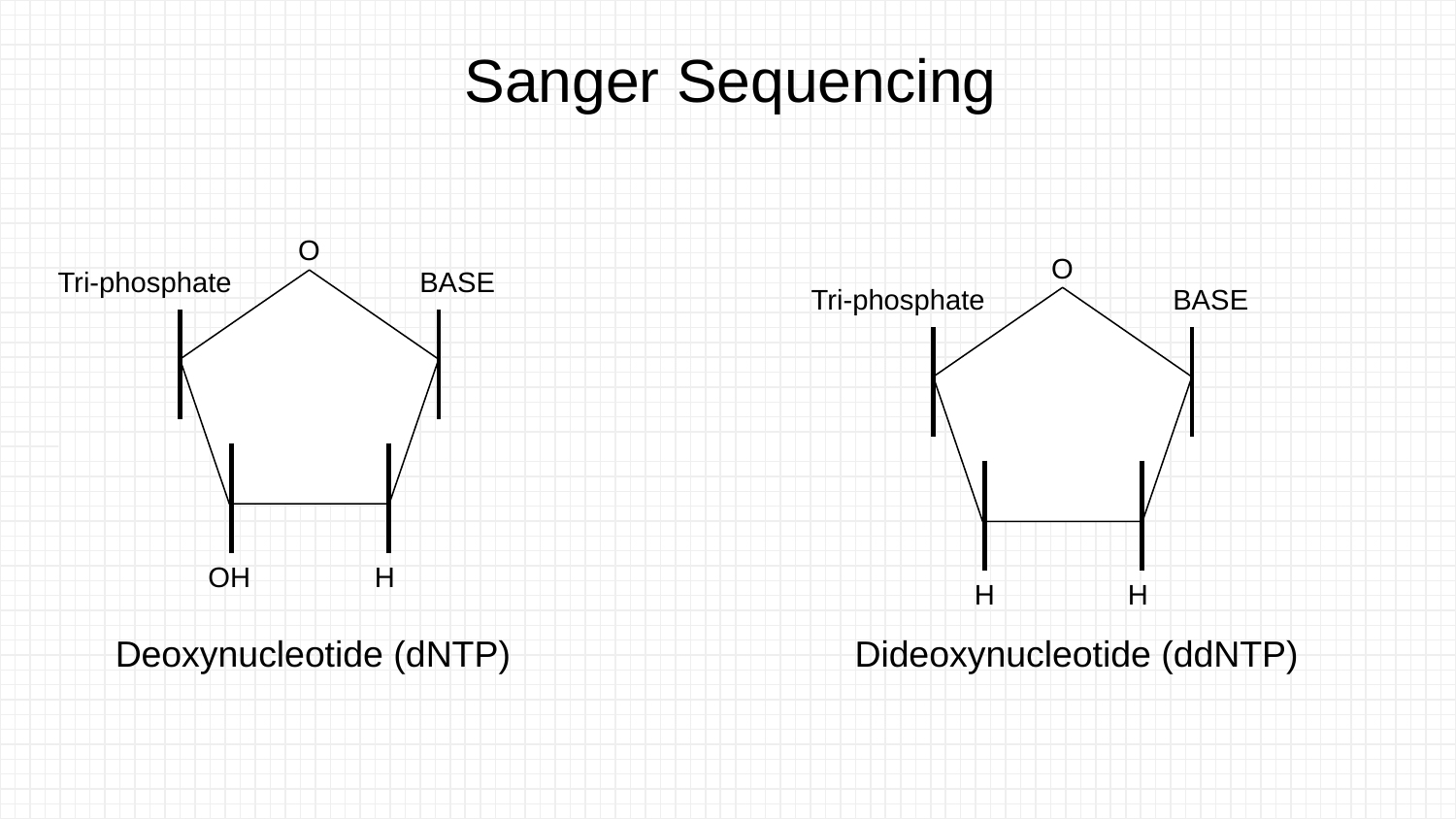

Sanger Sequencing
O
Tri-phosphate

BASE

H
O
Tri-phosphate

BASE

H
H
OH
Deoxynucleotide (dNTP)
Dideoxynucleotide (ddNTP)